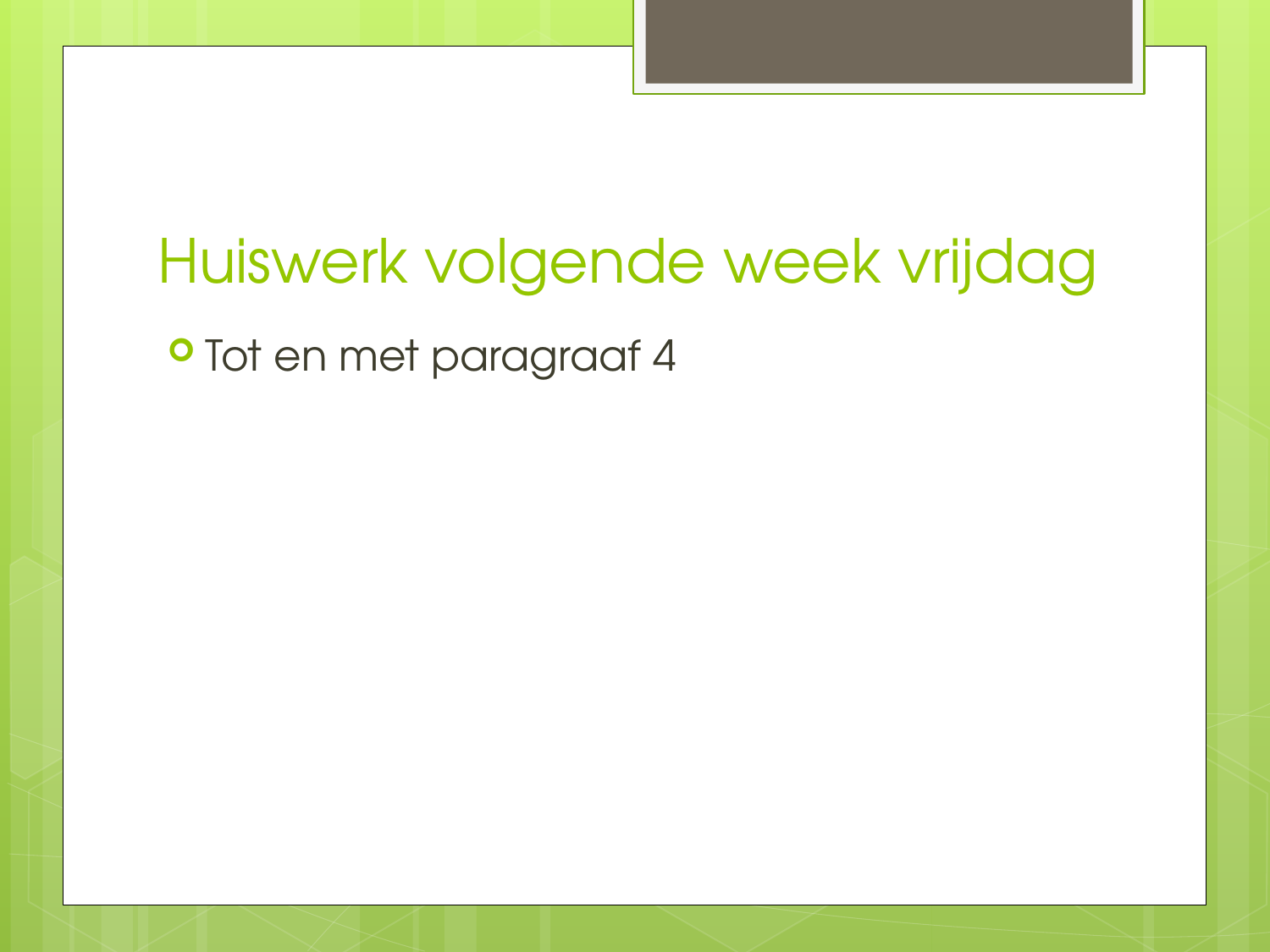

# Huiswerk volgende week vrijdag
Tot en met paragraaf 4